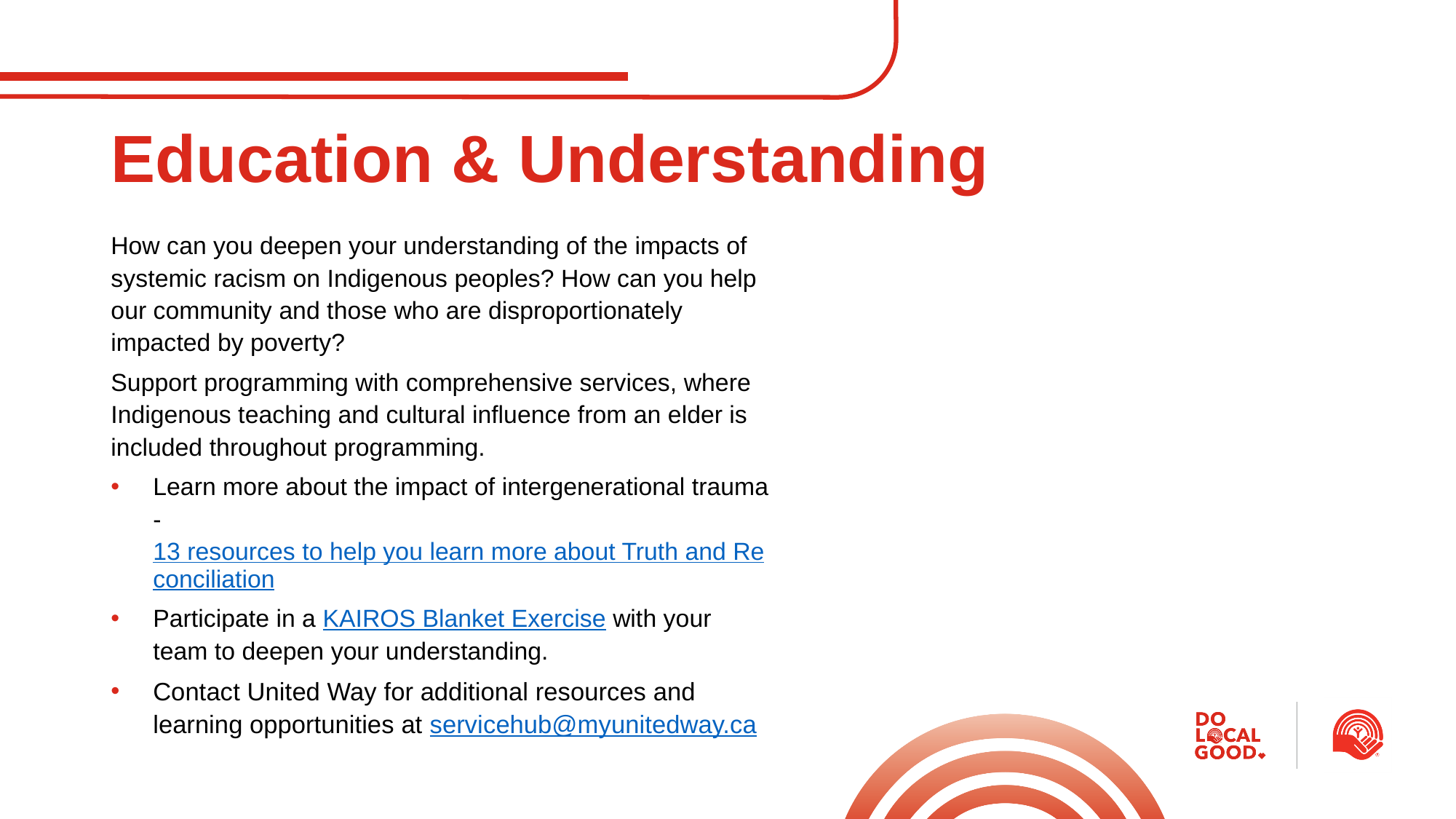

# Education & Understanding
How can you deepen your understanding of the impacts of systemic racism on Indigenous peoples? How can you help our community and those who are disproportionately impacted by poverty?
Support programming with comprehensive services, where Indigenous teaching and cultural influence from an elder is included throughout programming.
Learn more about the impact of intergenerational trauma - 13 resources to help you learn more about Truth and Reconciliation
Participate in a KAIROS Blanket Exercise with your team to deepen your understanding.
Contact United Way for additional resources and learning opportunities at servicehub@myunitedway.ca